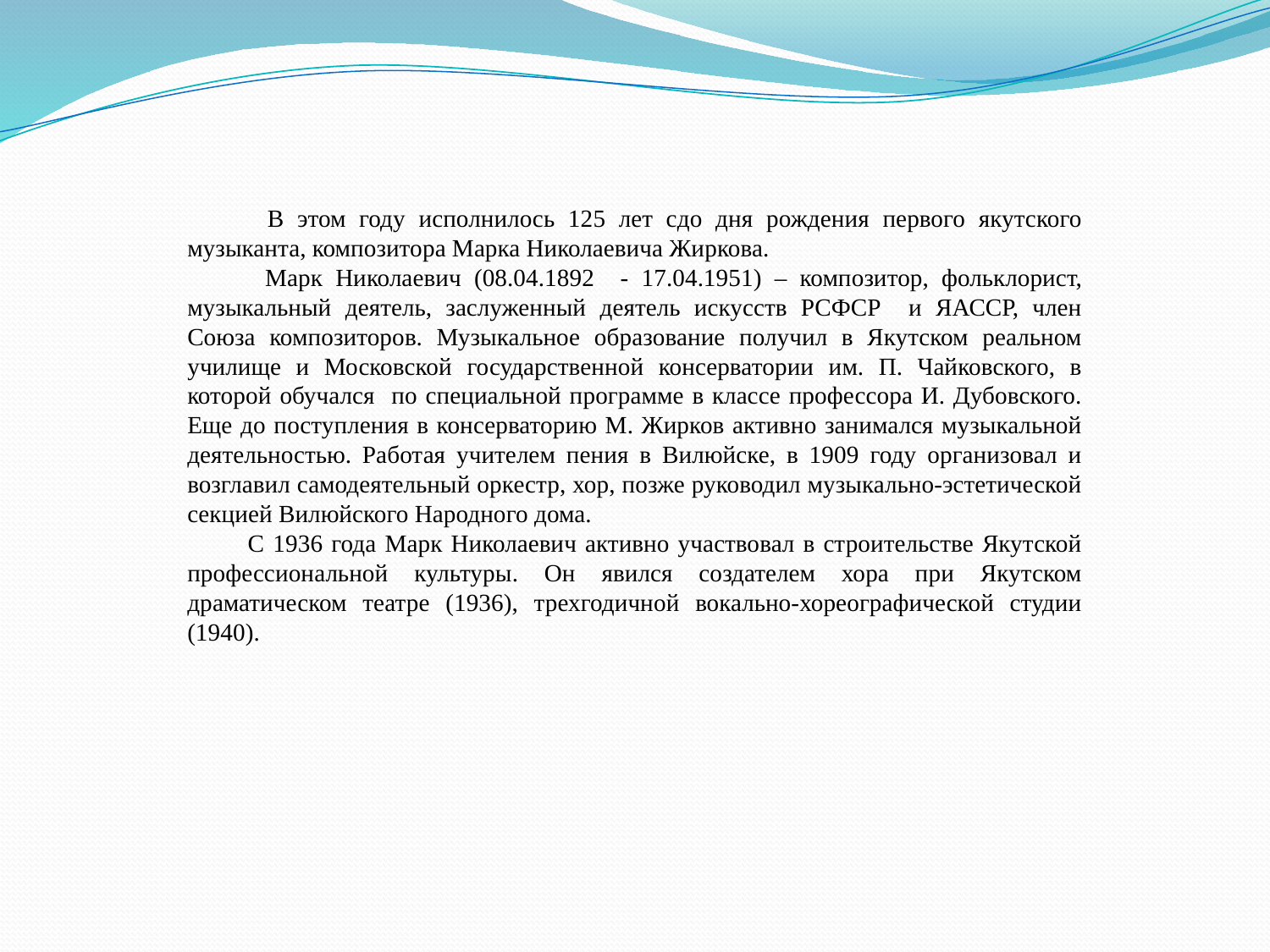

В этом году исполнилось 125 лет сдо дня рождения первого якутского музыканта, композитора Марка Николаевича Жиркова.
      Марк Николаевич (08.04.1892  - 17.04.1951) – композитор, фольклорист, музыкальный деятель, заслуженный деятель искусств РСФСР  и ЯАССР, член Союза композиторов. Музыкальное образование получил в Якутском реальном училище и Московской государственной консерватории им. П. Чайковского, в которой обучался  по специальной программе в классе профессора И. Дубовского. Еще до поступления в консерваторию М. Жирков активно занимался музыкальной деятельностью. Работая учителем пения в Вилюйске, в 1909 году организовал и возглавил самодеятельный оркестр, хор, позже руководил музыкально-эстетической секцией Вилюйского Народного дома.
       С 1936 года Марк Николаевич активно участвовал в строительстве Якутской профессиональной культуры. Он явился создателем хора при Якутском драматическом театре (1936), трехгодичной вокально-хореографической студии (1940).